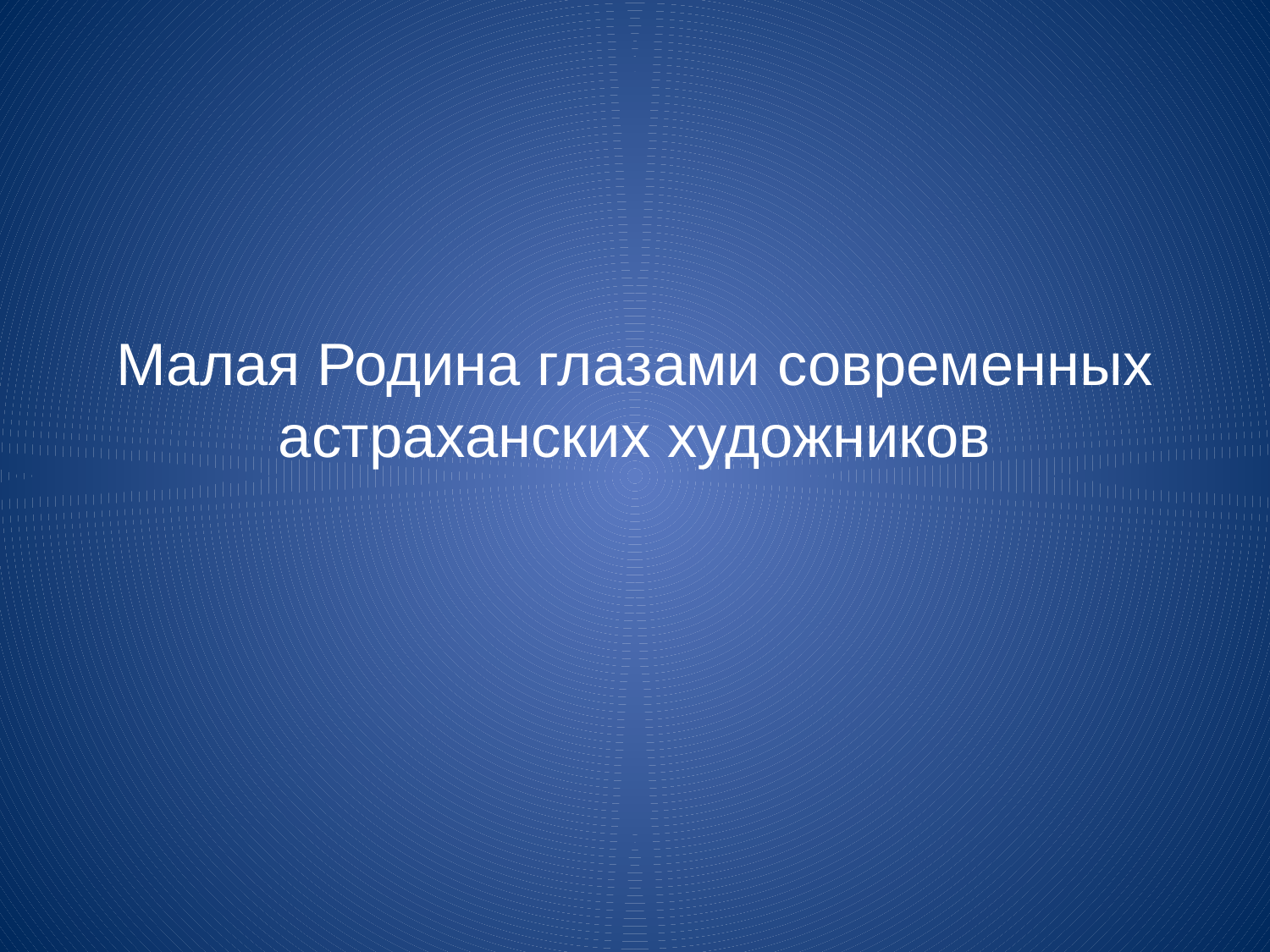

# Малая Родина глазами современных астраханских художников